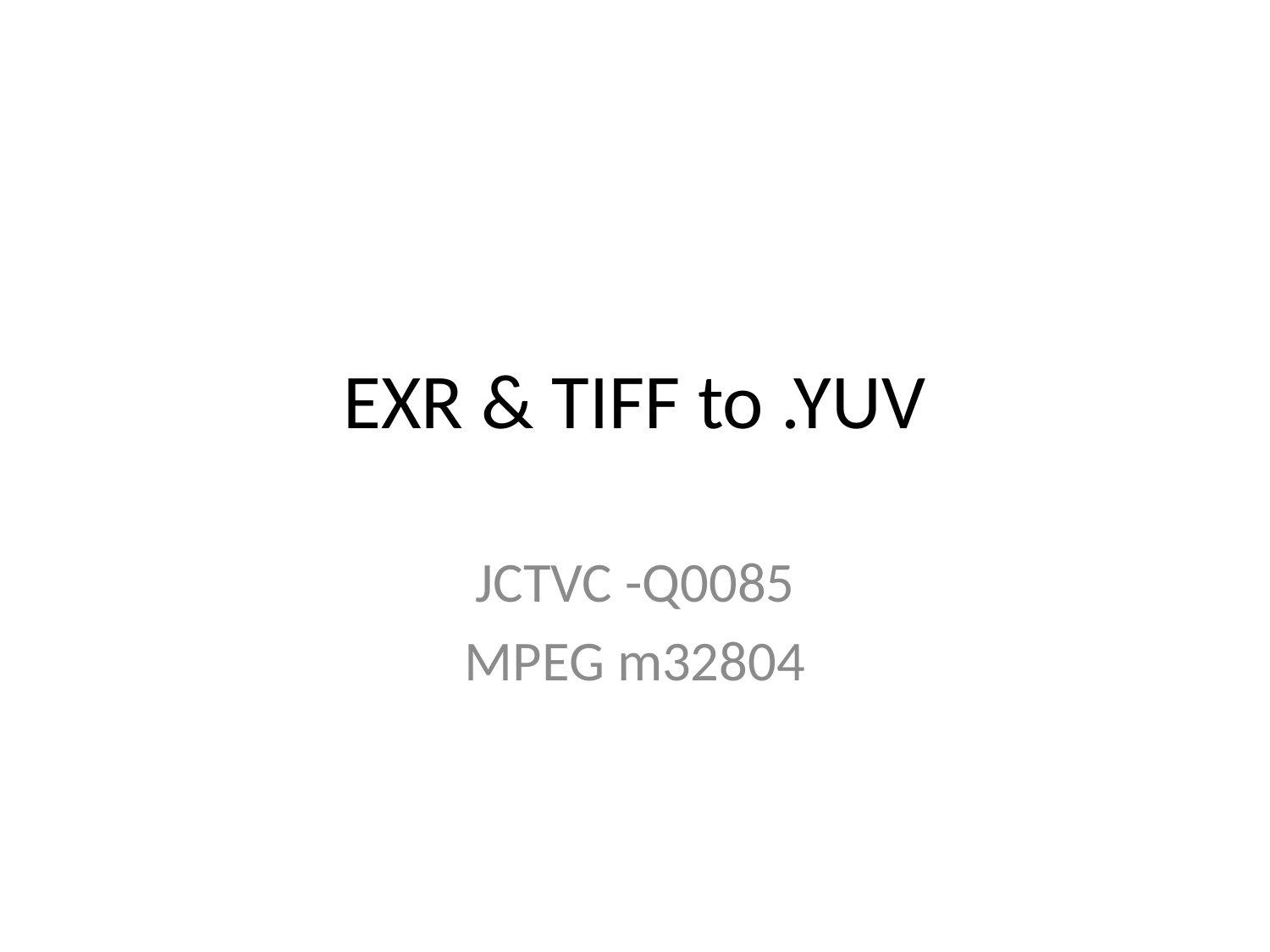

# EXR & TIFF to .YUV
JCTVC -Q0085
MPEG m32804